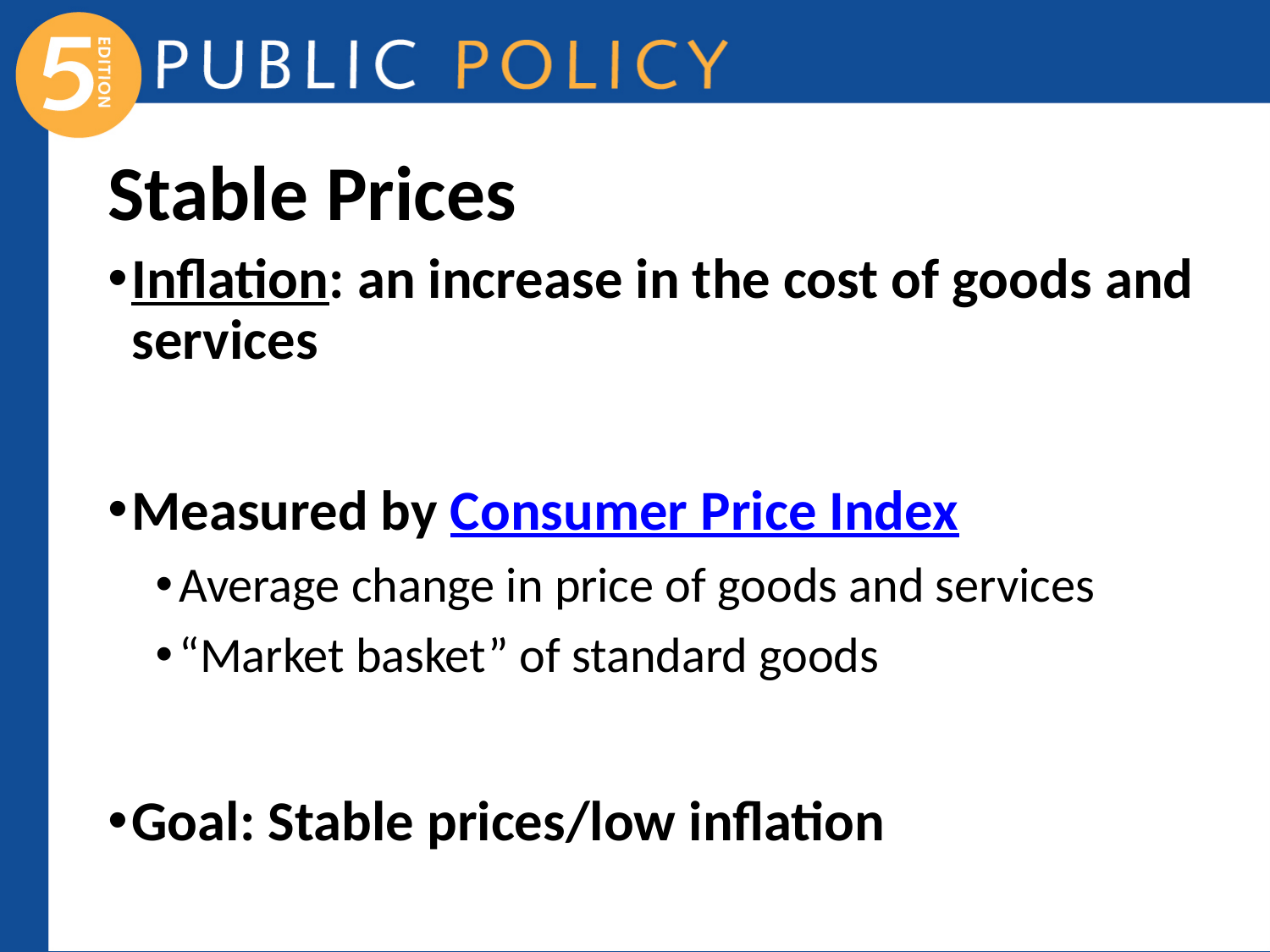

# Stable Prices
Inflation: an increase in the cost of goods and services

Measured by Consumer Price Index
Average change in price of goods and services
“Market basket” of standard goods

Goal: Stable prices/low inflation